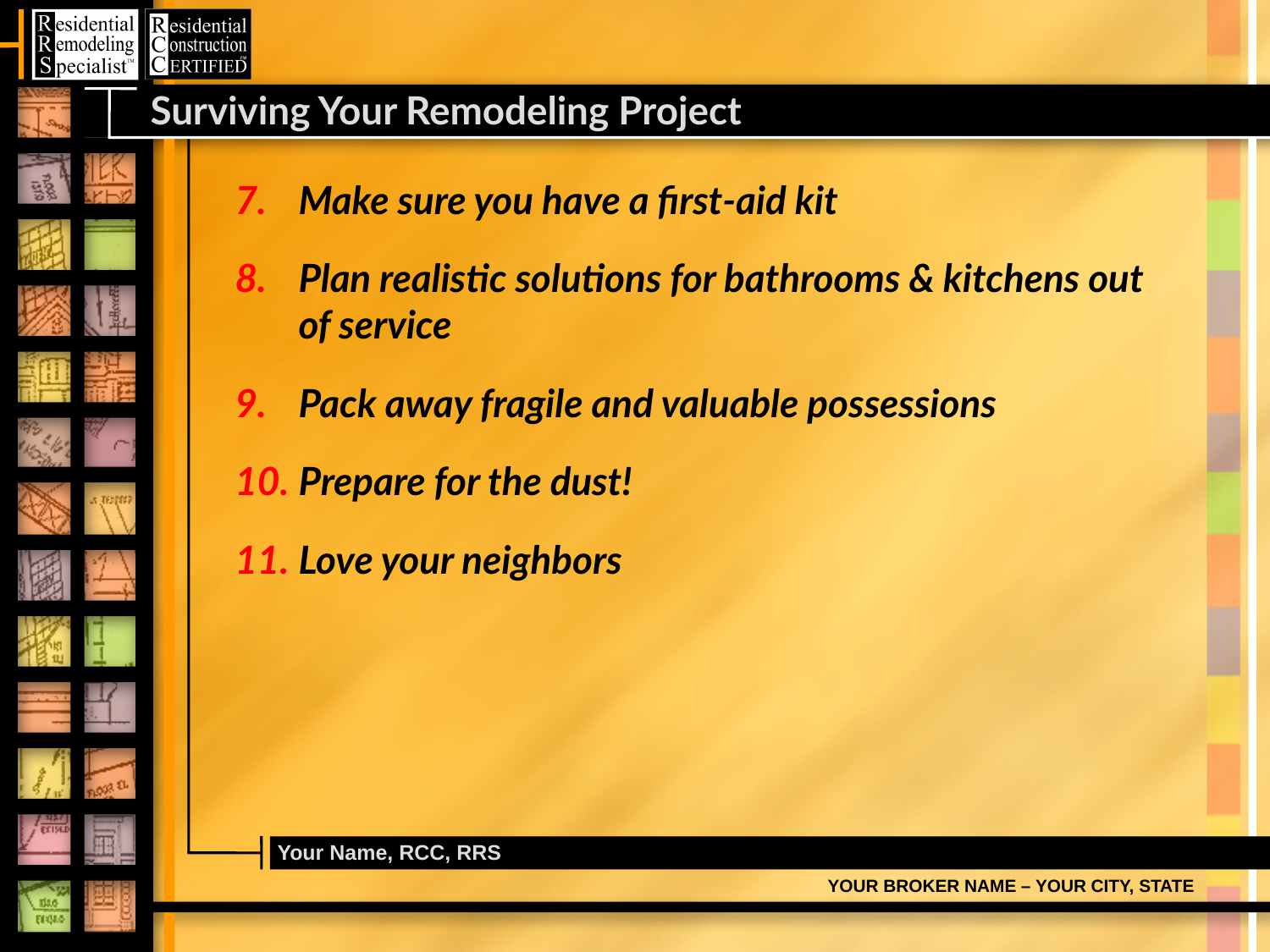

# Surviving Your Remodeling Project
Make sure you have a first-aid kit
Plan realistic solutions for bathrooms & kitchens out of service
Pack away fragile and valuable possessions
Prepare for the dust!
Love your neighbors

Your Name, RCC, RRS